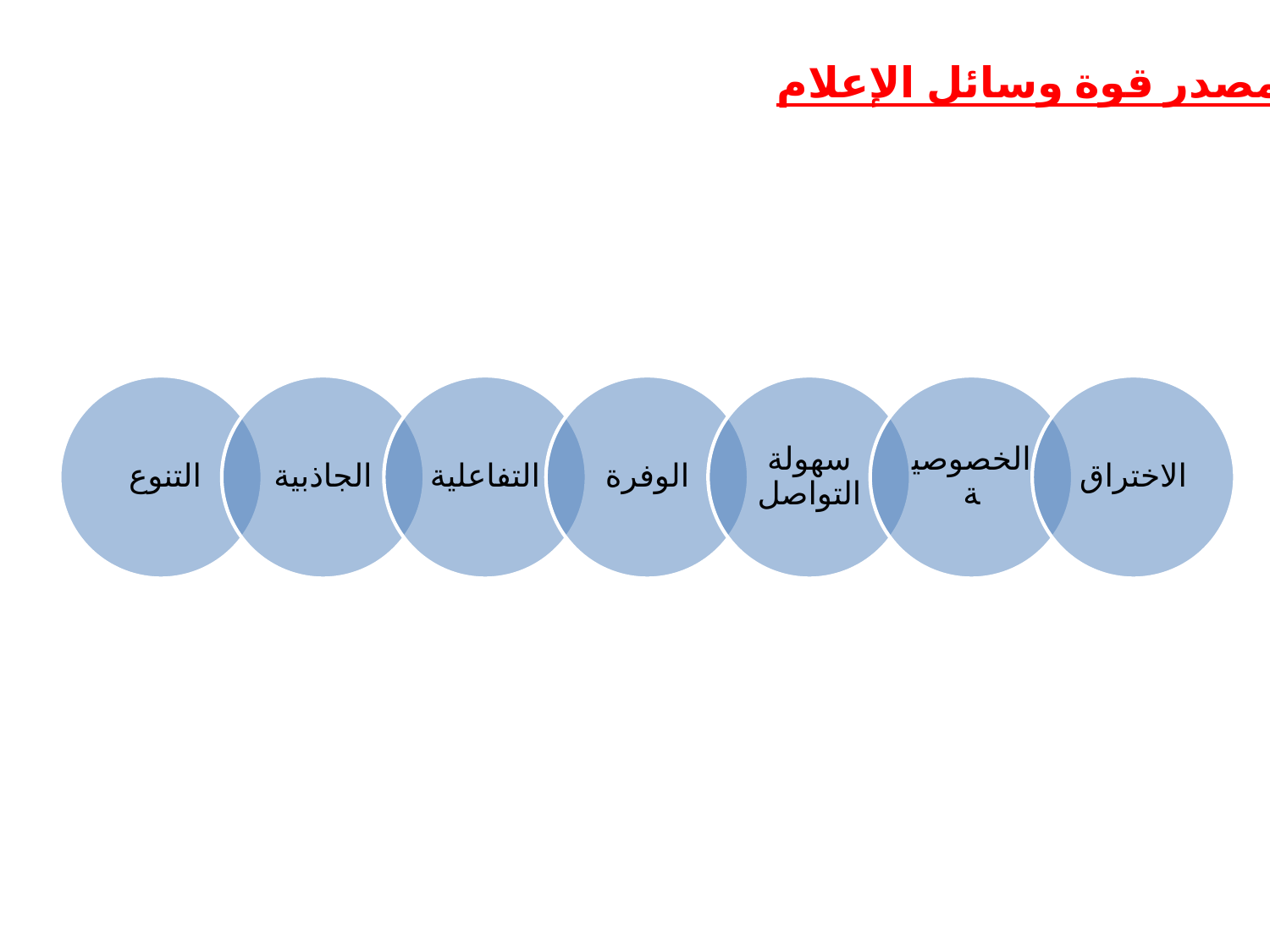

مصدر قوة وسائل الإعلام
التنوع
الجاذبية
التفاعلية
الوفرة
سهولة التواصل
الخصوصية
الاختراق